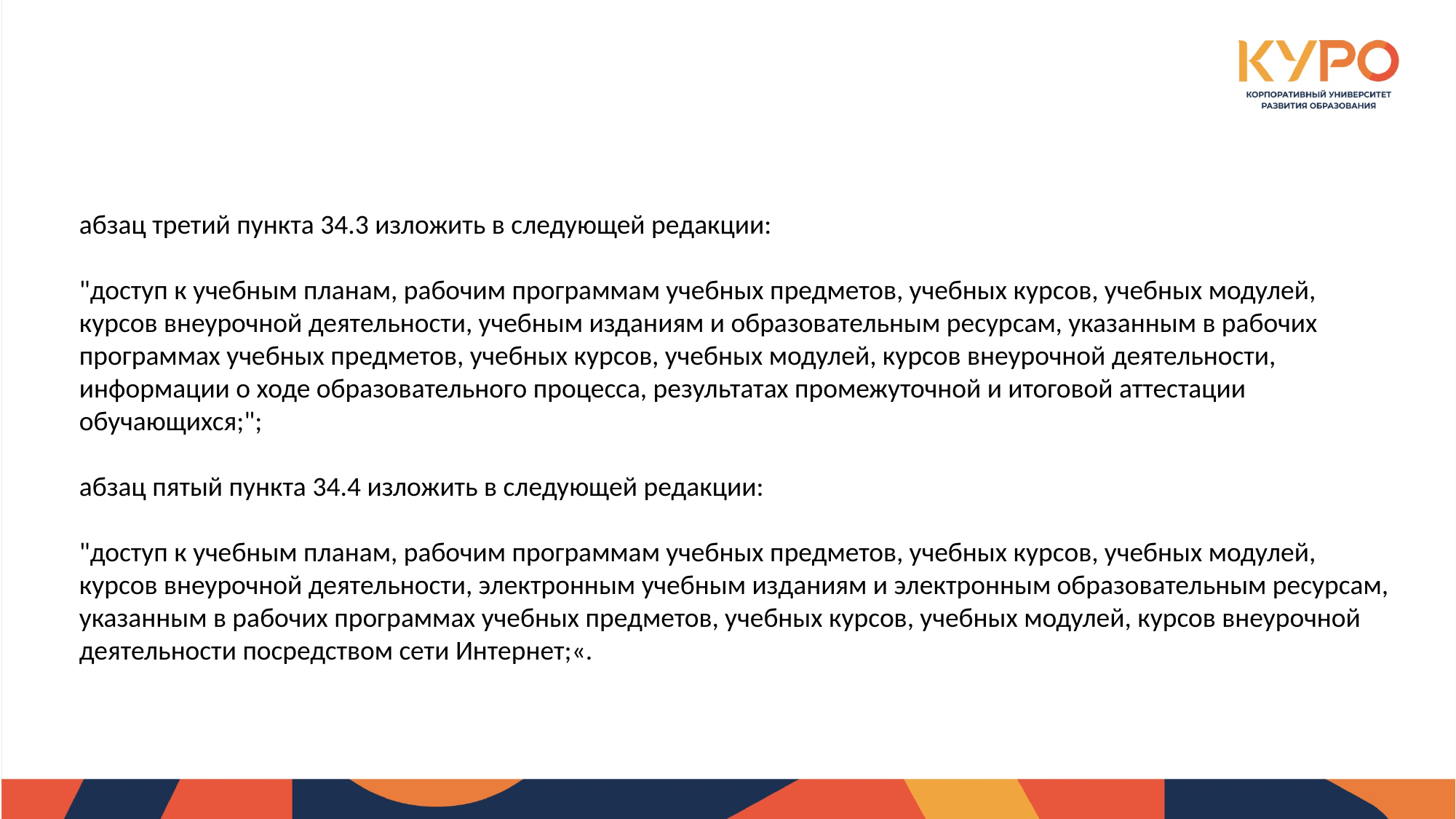

абзац третий пункта 34.3 изложить в следующей редакции:

"доступ к учебным планам, рабочим программам учебных предметов, учебных курсов, учебных модулей, курсов внеурочной деятельности, учебным изданиям и образовательным ресурсам, указанным в рабочих программах учебных предметов, учебных курсов, учебных модулей, курсов внеурочной деятельности, информации о ходе образовательного процесса, результатах промежуточной и итоговой аттестации обучающихся;";

абзац пятый пункта 34.4 изложить в следующей редакции:

"доступ к учебным планам, рабочим программам учебных предметов, учебных курсов, учебных модулей, курсов внеурочной деятельности, электронным учебным изданиям и электронным образовательным ресурсам, указанным в рабочих программах учебных предметов, учебных курсов, учебных модулей, курсов внеурочной деятельности посредством сети Интернет;«.